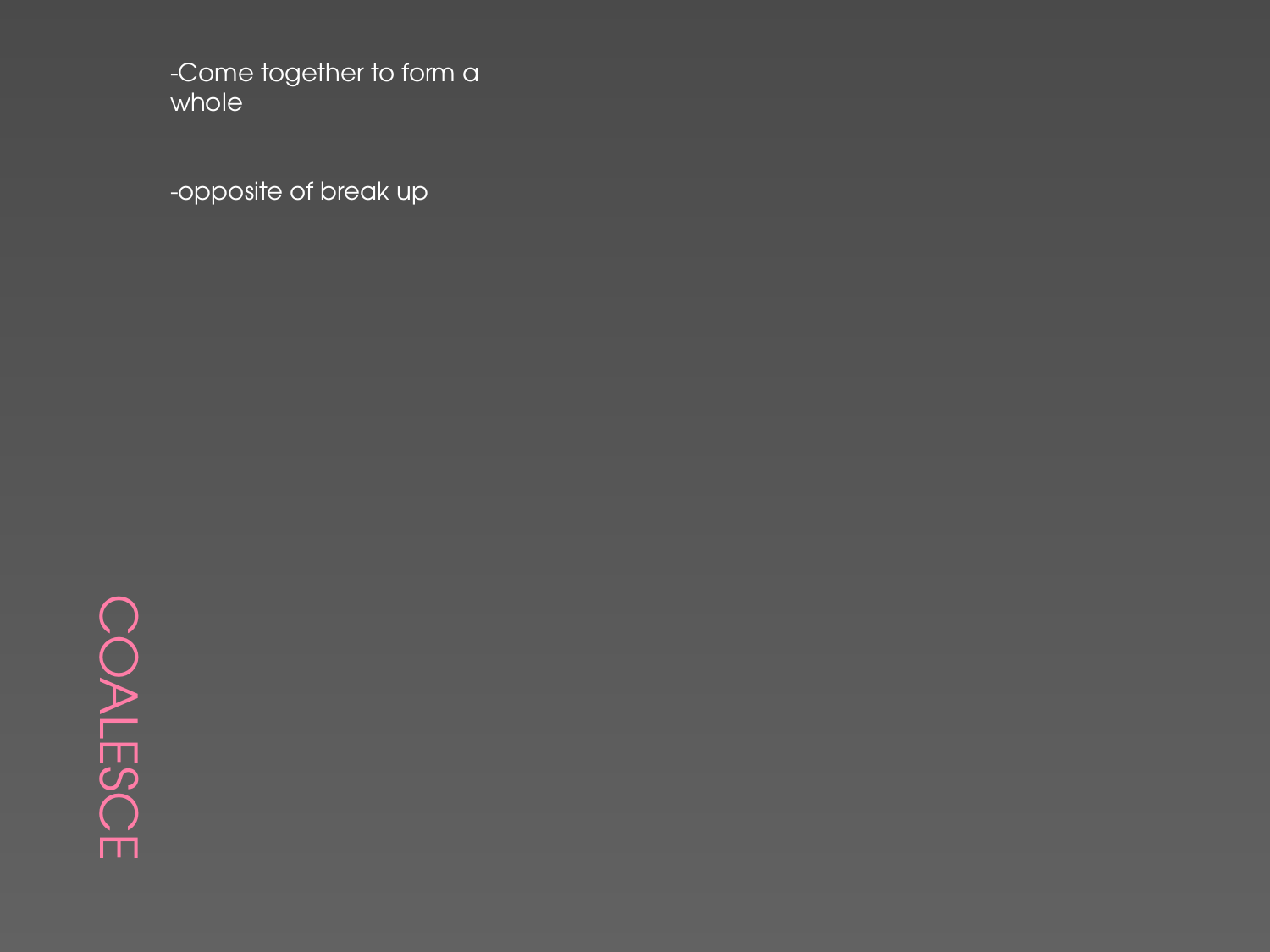

# Coalesce
-Come together to form a whole

-opposite of break up